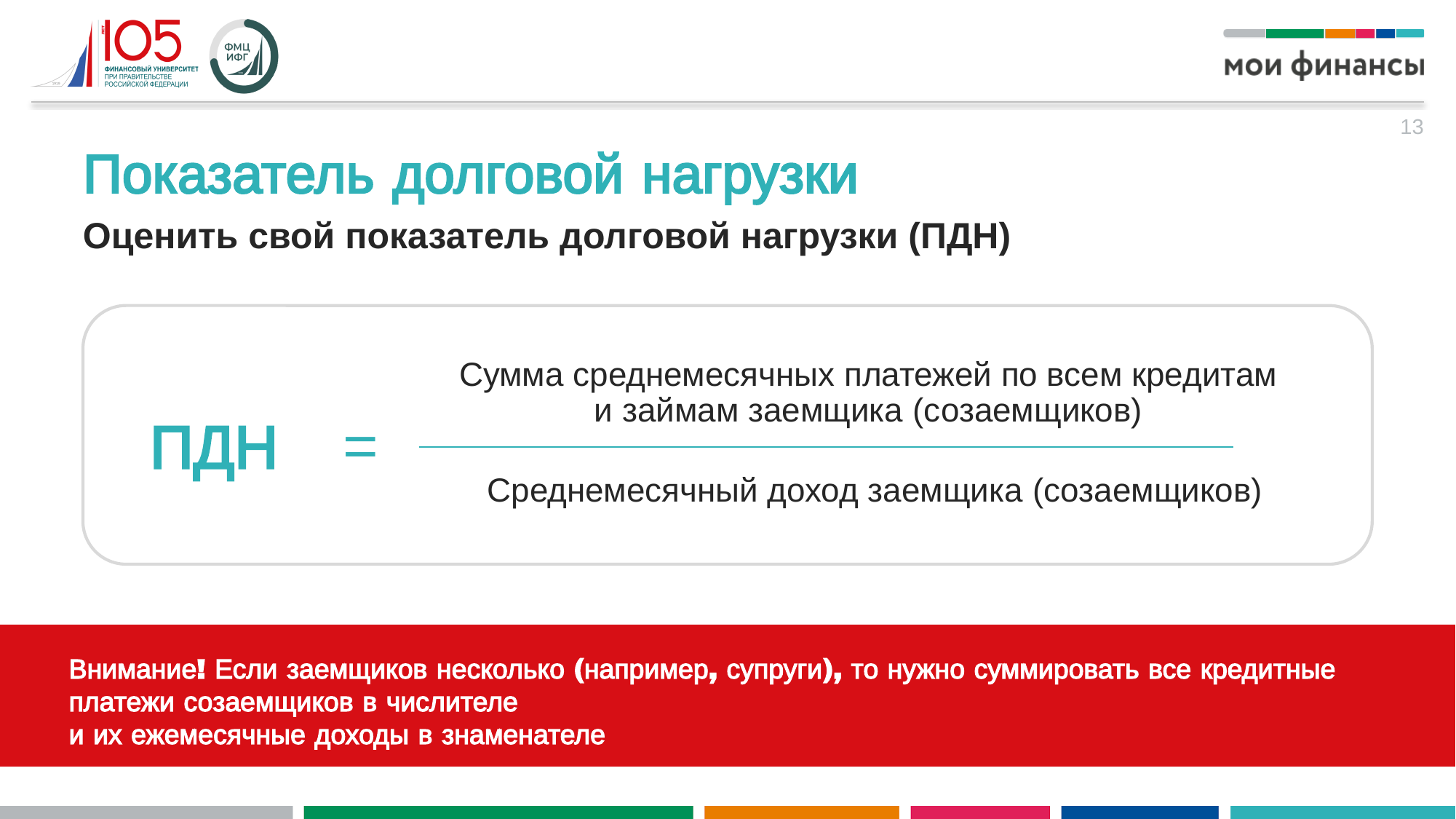

13
Показатель долговой нагрузки
Оценить свой показатель долговой нагрузки (ПДН)

=
ПДН
Сумма среднемесячных платежей по всем кредитам и займам заемщика (созаемщиков)
Среднемесячный доход заемщика (созаемщиков)

Внимание! Если заемщиков несколько (например, супруги), то нужно суммировать все кредитные платежи созаемщиков в числителе
и их ежемесячные доходы в знаменателе